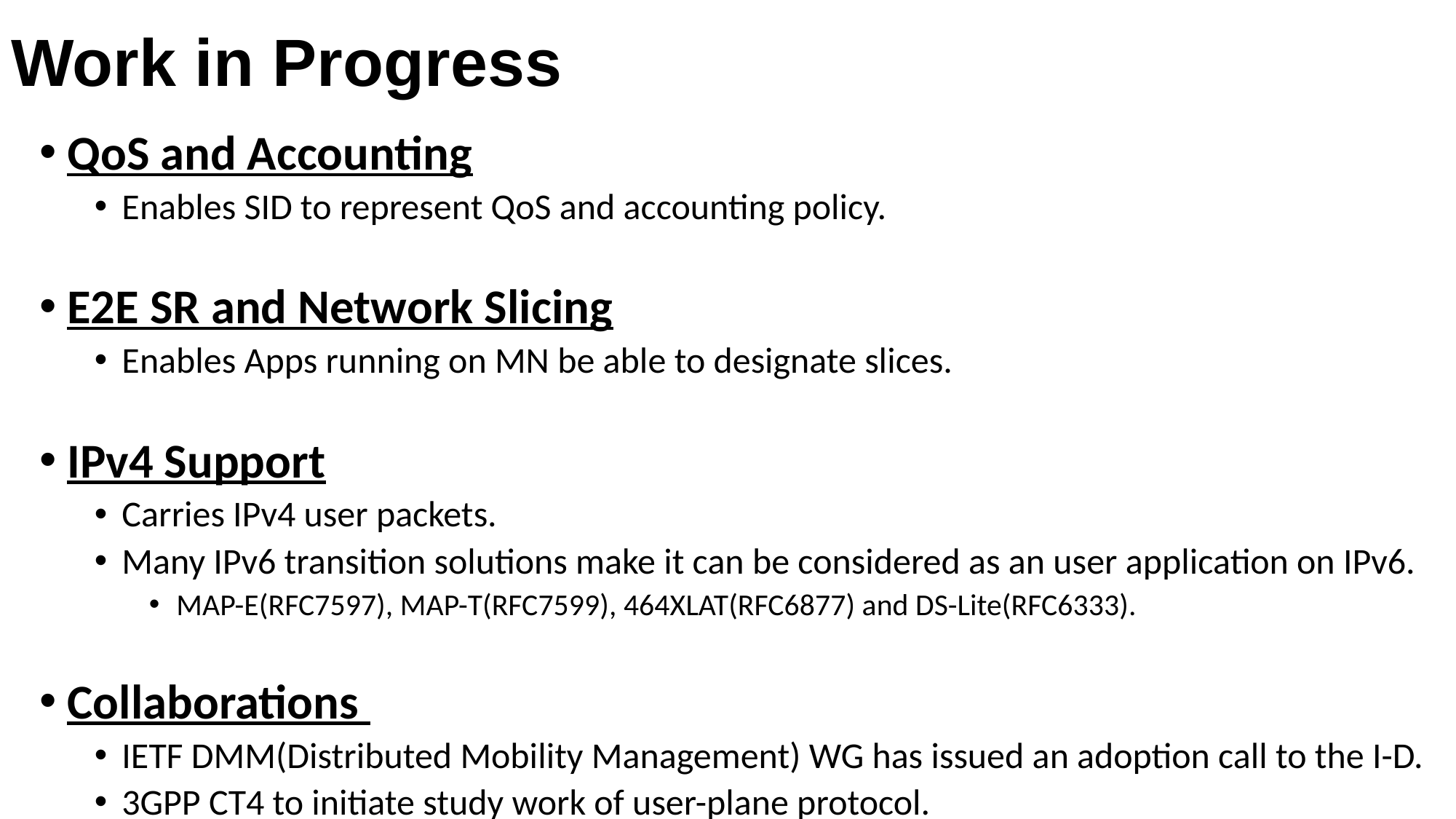

# Work in Progress
QoS and Accounting
Enables SID to represent QoS and accounting policy.

E2E SR and Network Slicing
Enables Apps running on MN be able to designate slices.

IPv4 Support
Carries IPv4 user packets.
Many IPv6 transition solutions make it can be considered as an user application on IPv6.
MAP-E(RFC7597), MAP-T(RFC7599), 464XLAT(RFC6877) and DS-Lite(RFC6333).

Collaborations
IETF DMM(Distributed Mobility Management) WG has issued an adoption call to the I-D.
3GPP CT4 to initiate study work of user-plane protocol.